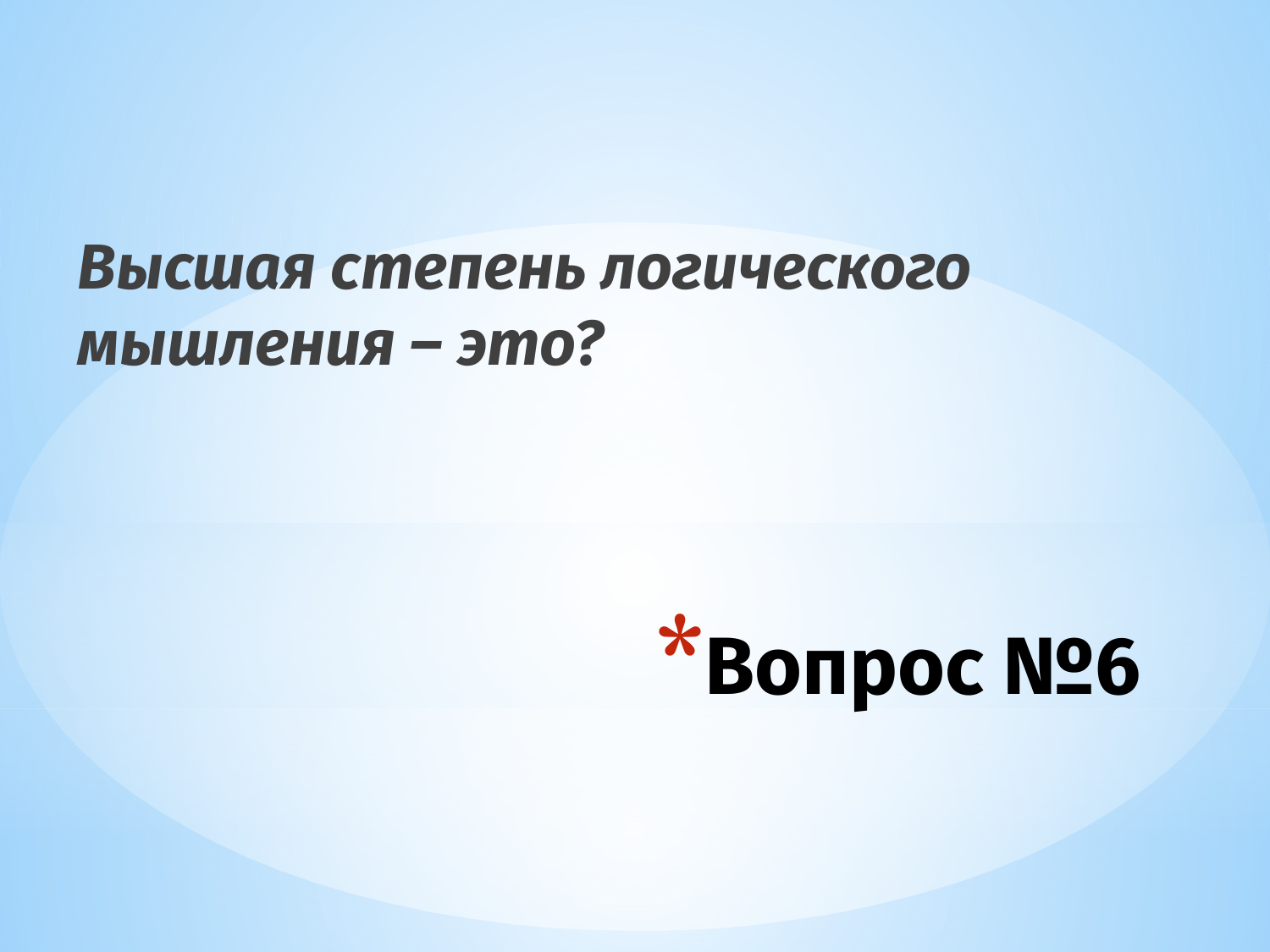

Высшая степень логического мышления – это?
# Вопрос №6